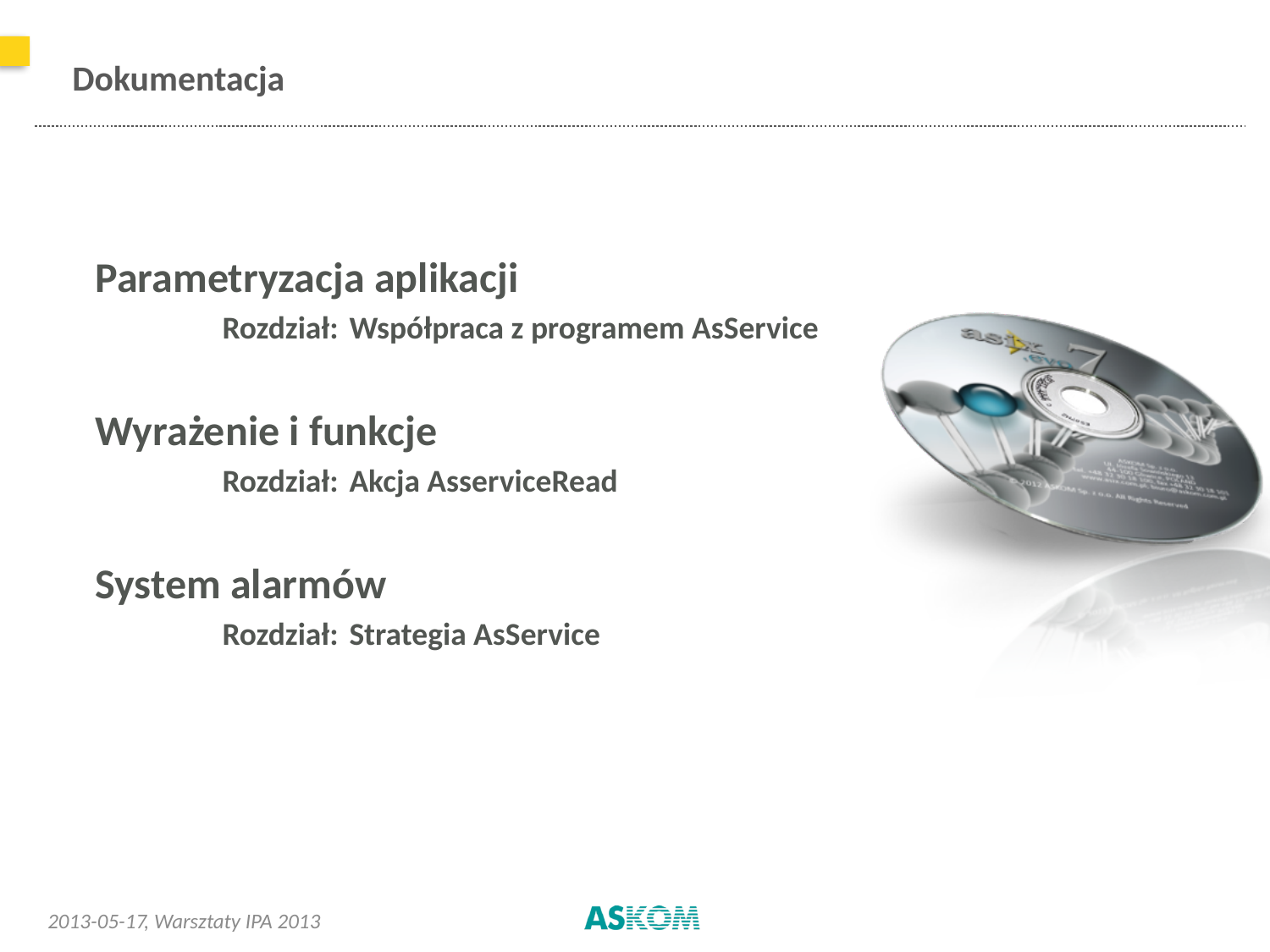

# Dokumentacja

	Parametryzacja aplikacji
		Rozdział:	Współpraca z programem AsService

	Wyrażenie i funkcje
		Rozdział:	Akcja AsserviceRead

	System alarmów
		Rozdział:	Strategia AsService

2013-05-17
, Warsztaty IPA 2013